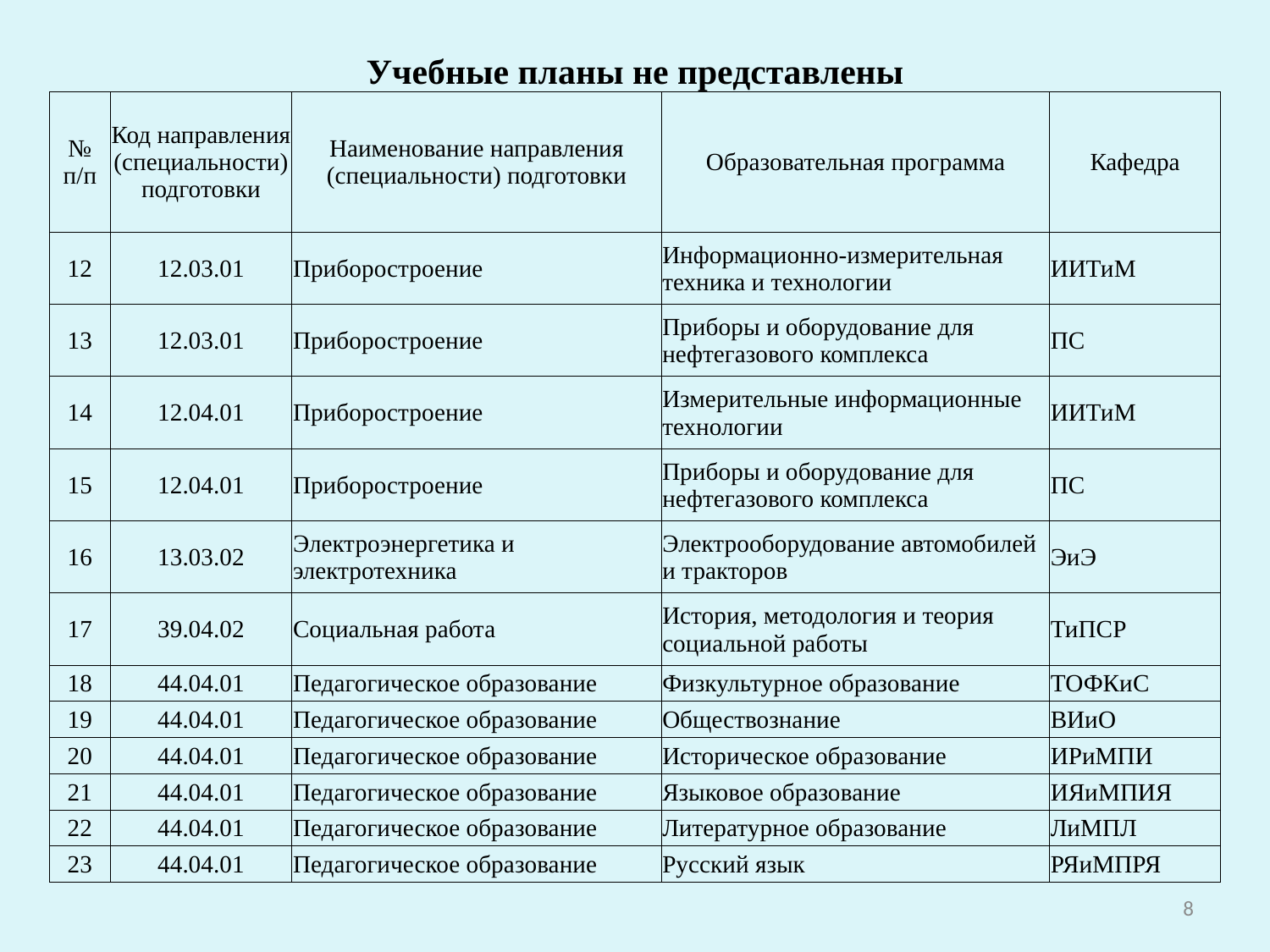

| Учебные планы не представлены |  |  |  |  |
| --- | --- | --- | --- | --- |
| № п/п | Код направления (специальности) подготовки | Наименование направления (специальности) подготовки | Образовательная программа | Кафедра |
| 12 | 12.03.01 | Приборостроение | Информационно-измерительная техника и технологии | ИИТиМ |
| 13 | 12.03.01 | Приборостроение | Приборы и оборудование для нефтегазового комплекса | ПС |
| 14 | 12.04.01 | Приборостроение | Измерительные информационные технологии | ИИТиМ |
| 15 | 12.04.01 | Приборостроение | Приборы и оборудование для нефтегазового комплекса | ПС |
| 16 | 13.03.02 | Электроэнергетика и электротехника | Электрооборудование автомобилей и тракторов | ЭиЭ |
| 17 | 39.04.02 | Социальная работа | История, методология и теория социальной работы | ТиПСР |
| 18 | 44.04.01 | Педагогическое образование | Физкультурное образование | ТОФКиС |
| 19 | 44.04.01 | Педагогическое образование | Обществознание | ВИиО |
| 20 | 44.04.01 | Педагогическое образование | Историческое образование | ИРиМПИ |
| 21 | 44.04.01 | Педагогическое образование | Языковое образование | ИЯиМПИЯ |
| 22 | 44.04.01 | Педагогическое образование | Литературное образование | ЛиМПЛ |
| 23 | 44.04.01 | Педагогическое образование | Русский язык | РЯиМПРЯ |
8